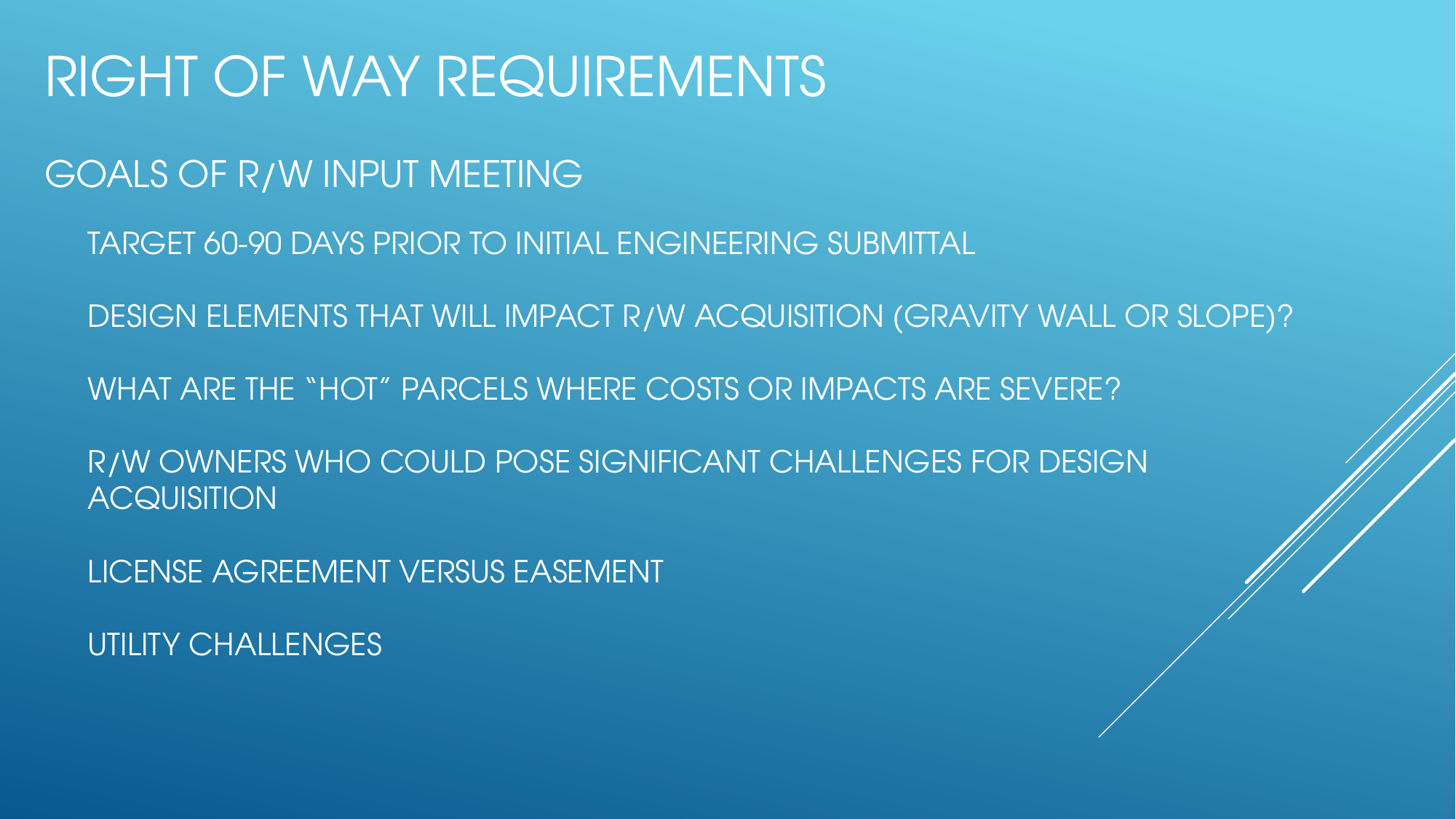

# RIGHT OF WAY REQUIREMENTS goals of r/w input meeting

TARGET 60-90 DAYS PRIOR TO INITIAL ENGINEERING SUBMITTAL

design elements that will impact R/W acquisition (gravity wall or slope)?

What are the “hot” parcels where costs or impacts are severe?

R/W owners who could pose significant challenges for design acquisition

license agreement versus easement

utility challenges